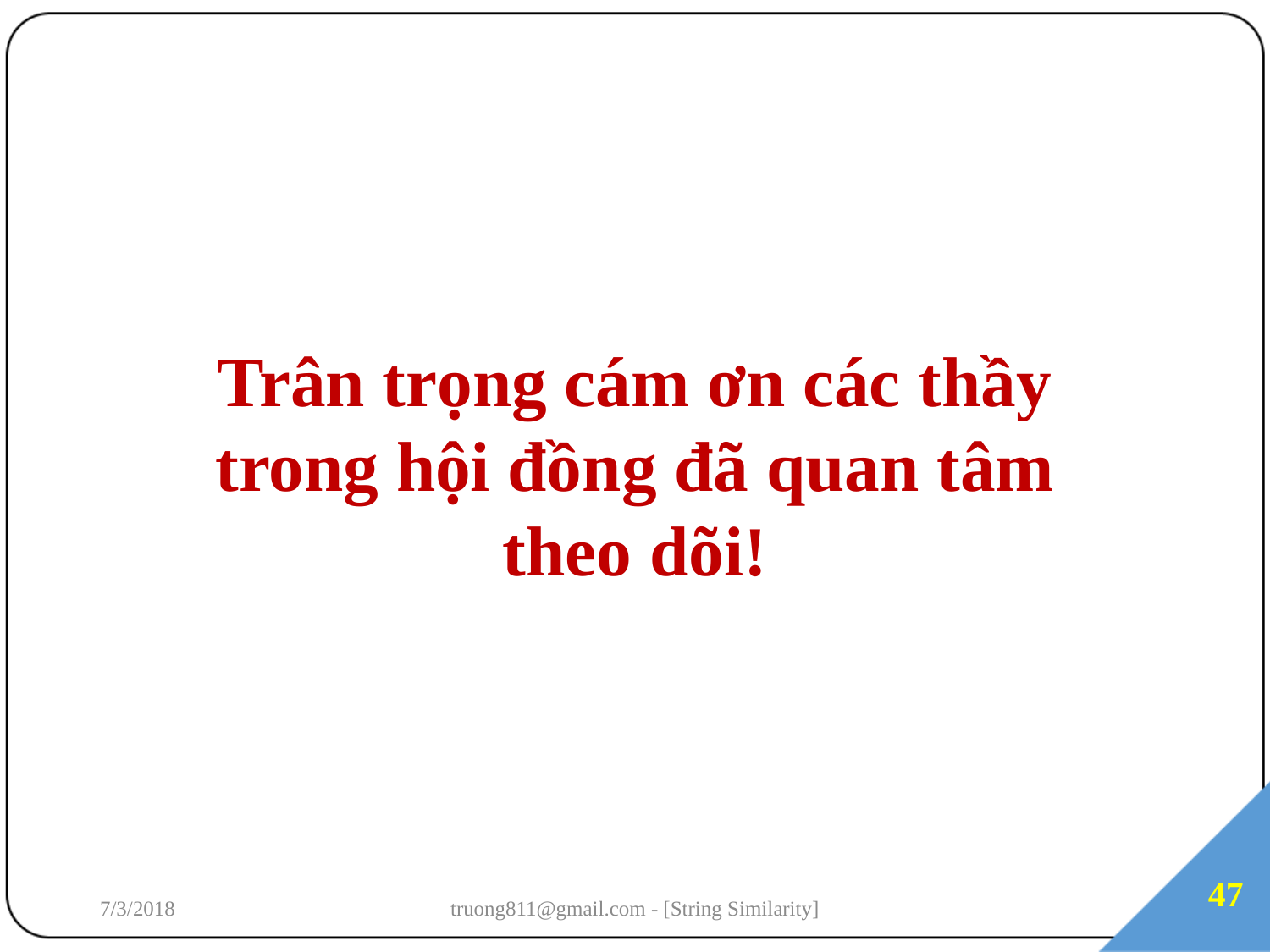

Trân trọng cám ơn các thầy trong hội đồng đã quan tâm theo dõi!
47
7/3/2018
truong811@gmail.com - [String Similarity]